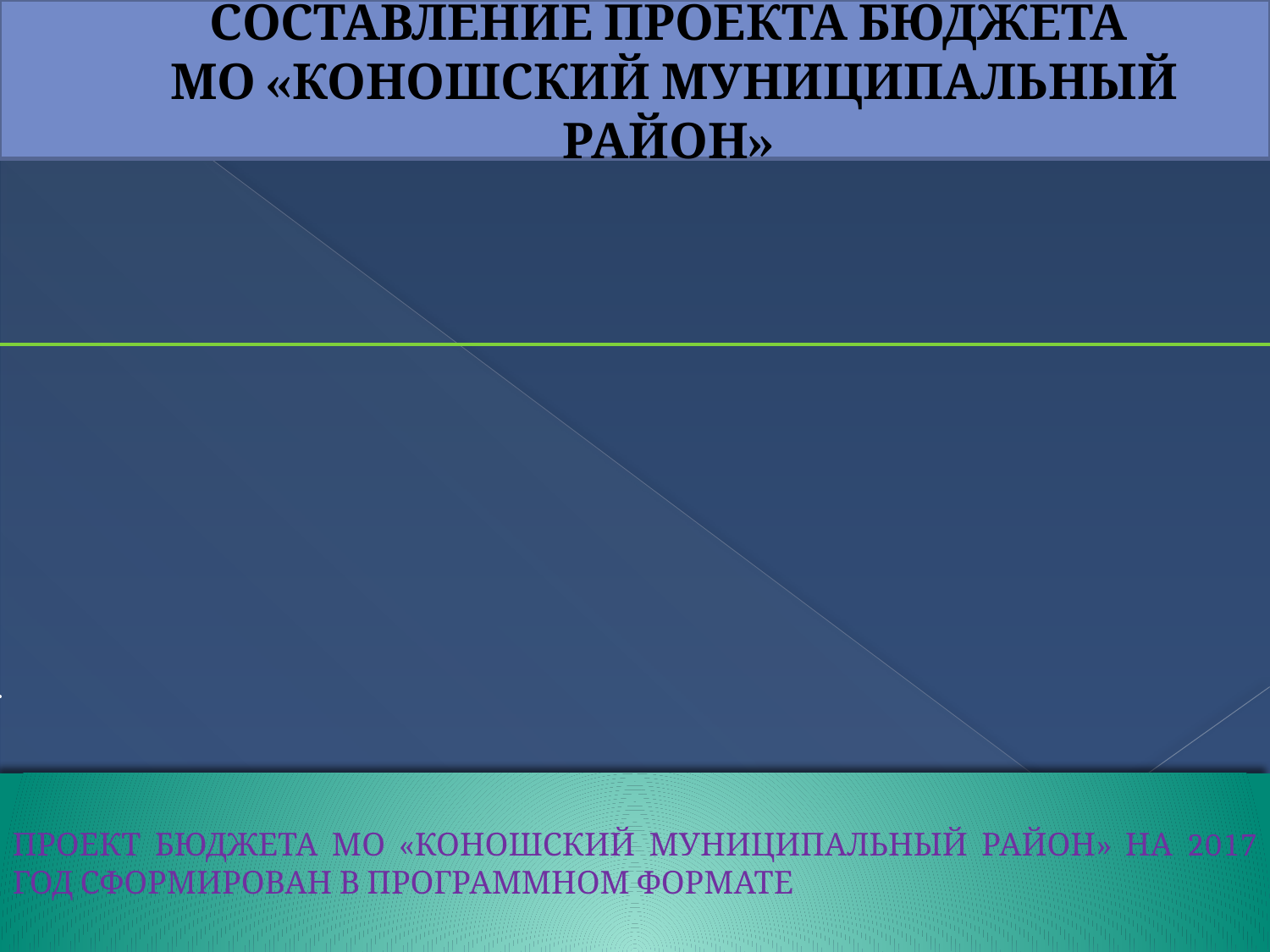

# СОСТАВЛЕНИЕ ПРОЕКТА БЮДЖЕТА МО «КОНОШСКИЙ МУНИЦИПАЛЬНЫЙ РАЙОН»

ПРОЕКТ БЮДЖЕТА МО «КОНОШСКИЙ МУНИЦИПАЛЬНЫЙ РАЙОН» НА 2017 ГОД СФОРМИРОВАН В ПРОГРАММНОМ ФОРМАТЕ